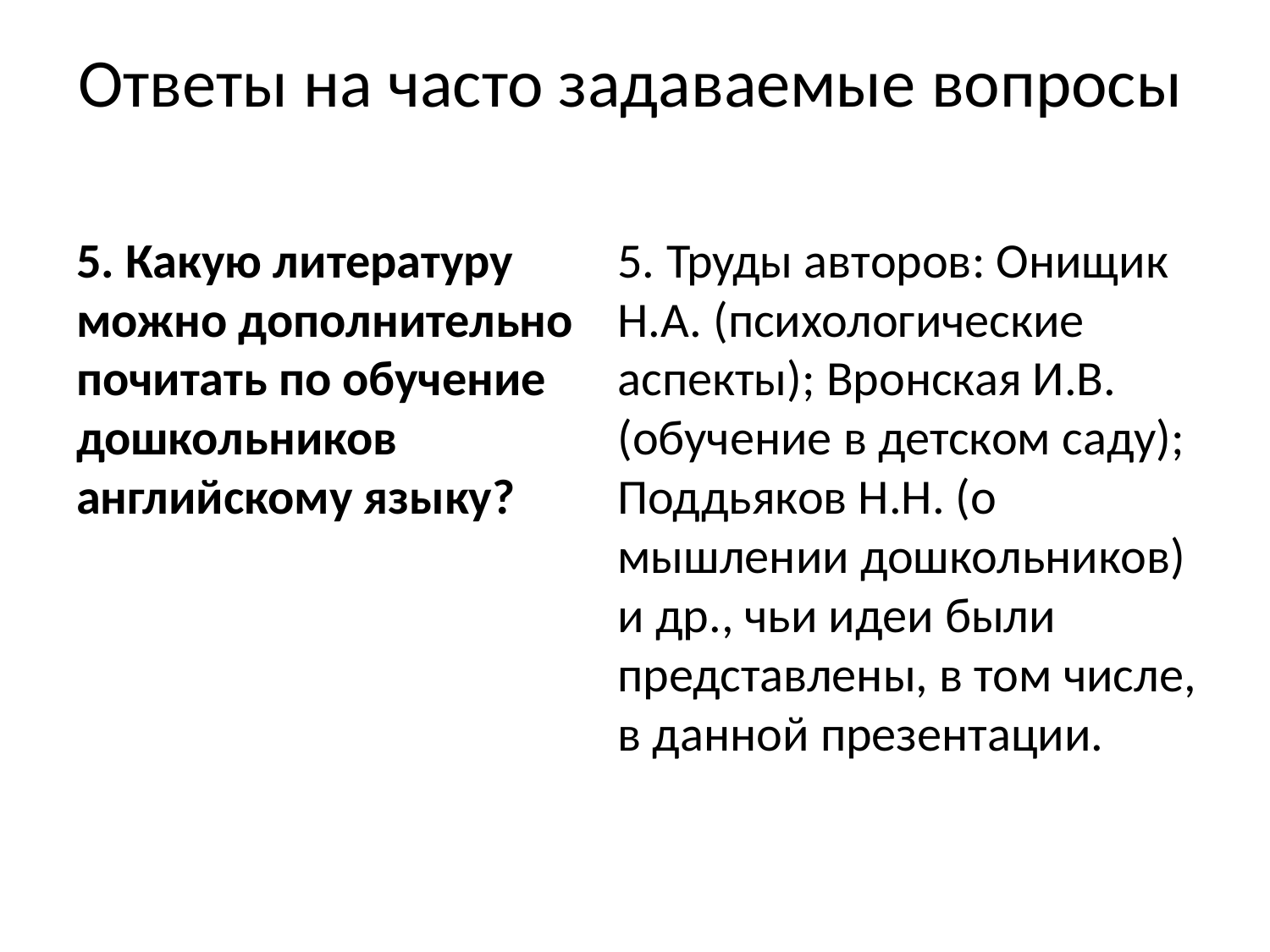

Ответы на часто задаваемые вопросы
5. Какую литературу можно дополнительно почитать по обучение дошкольников английскому языку?
5. Труды авторов: Онищик Н.А. (психологические аспекты); Вронская И.В. (обучение в детском саду); Поддьяков Н.Н. (о мышлении дошкольников) и др., чьи идеи были представлены, в том числе, в данной презентации.